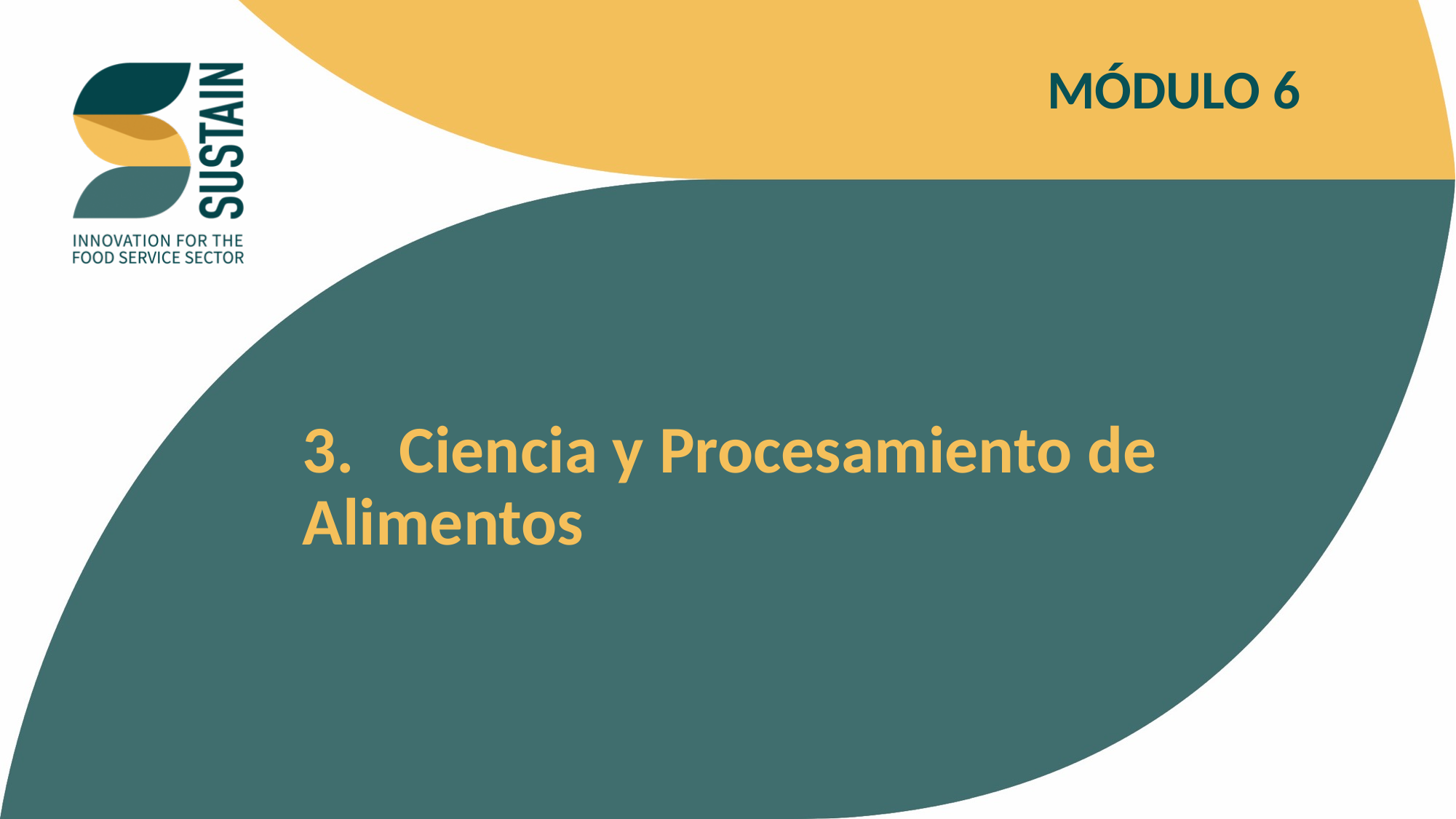

MÓDULO 6
3.   Ciencia y Procesamiento de Alimentos